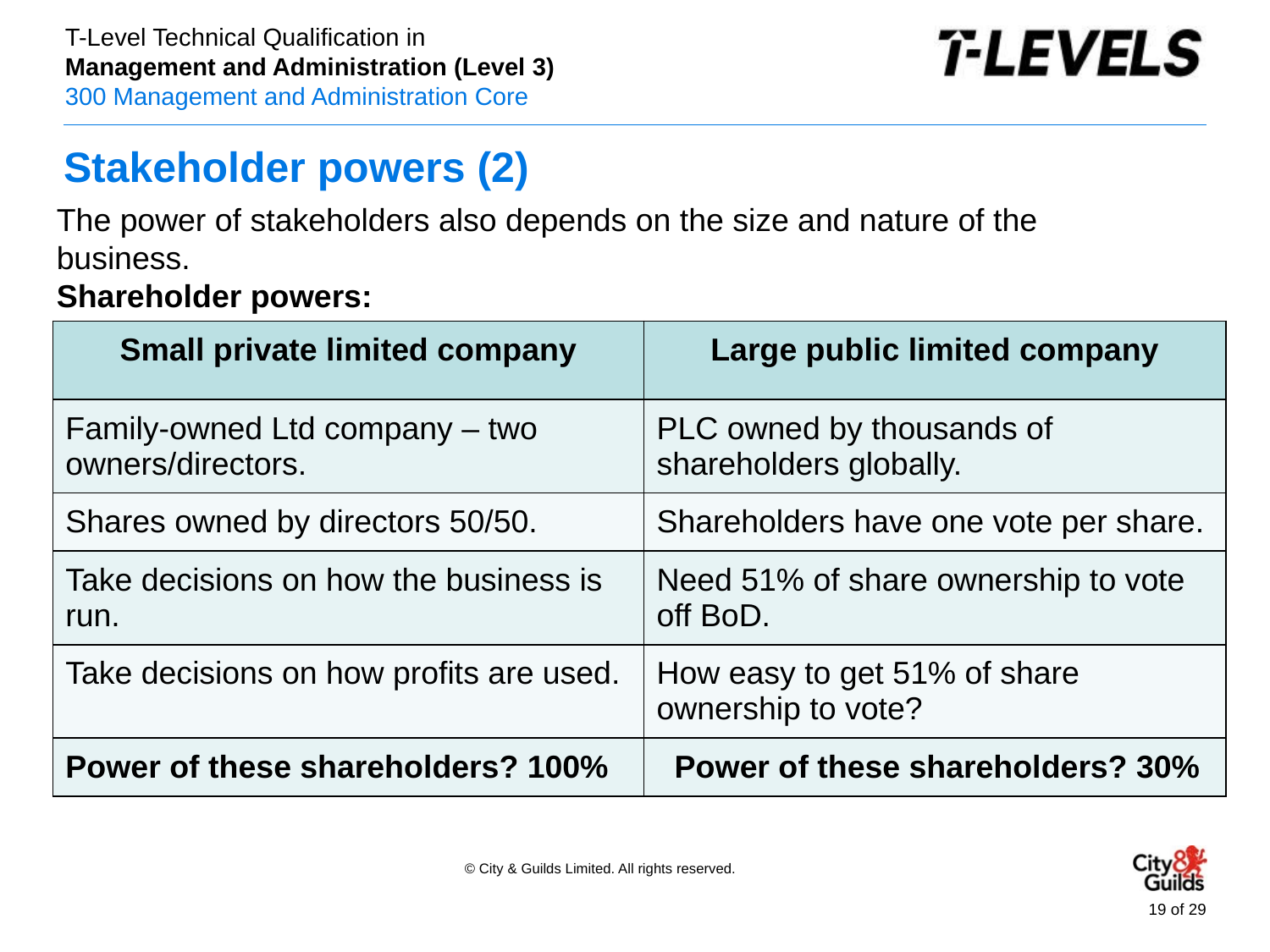

# Stakeholder powers (2)
The power of stakeholders also depends on the size and nature of the business.
Shareholder powers:
| Small private limited company | Large public limited company |
| --- | --- |
| Family-owned Ltd company – two owners/directors. | PLC owned by thousands of shareholders globally. |
| Shares owned by directors 50/50. | Shareholders have one vote per share. |
| Take decisions on how the business is run. | Need 51% of share ownership to vote off BoD. |
| Take decisions on how profits are used. | How easy to get 51% of share ownership to vote? |
| Power of these shareholders? 100% | Power of these shareholders? 30% |